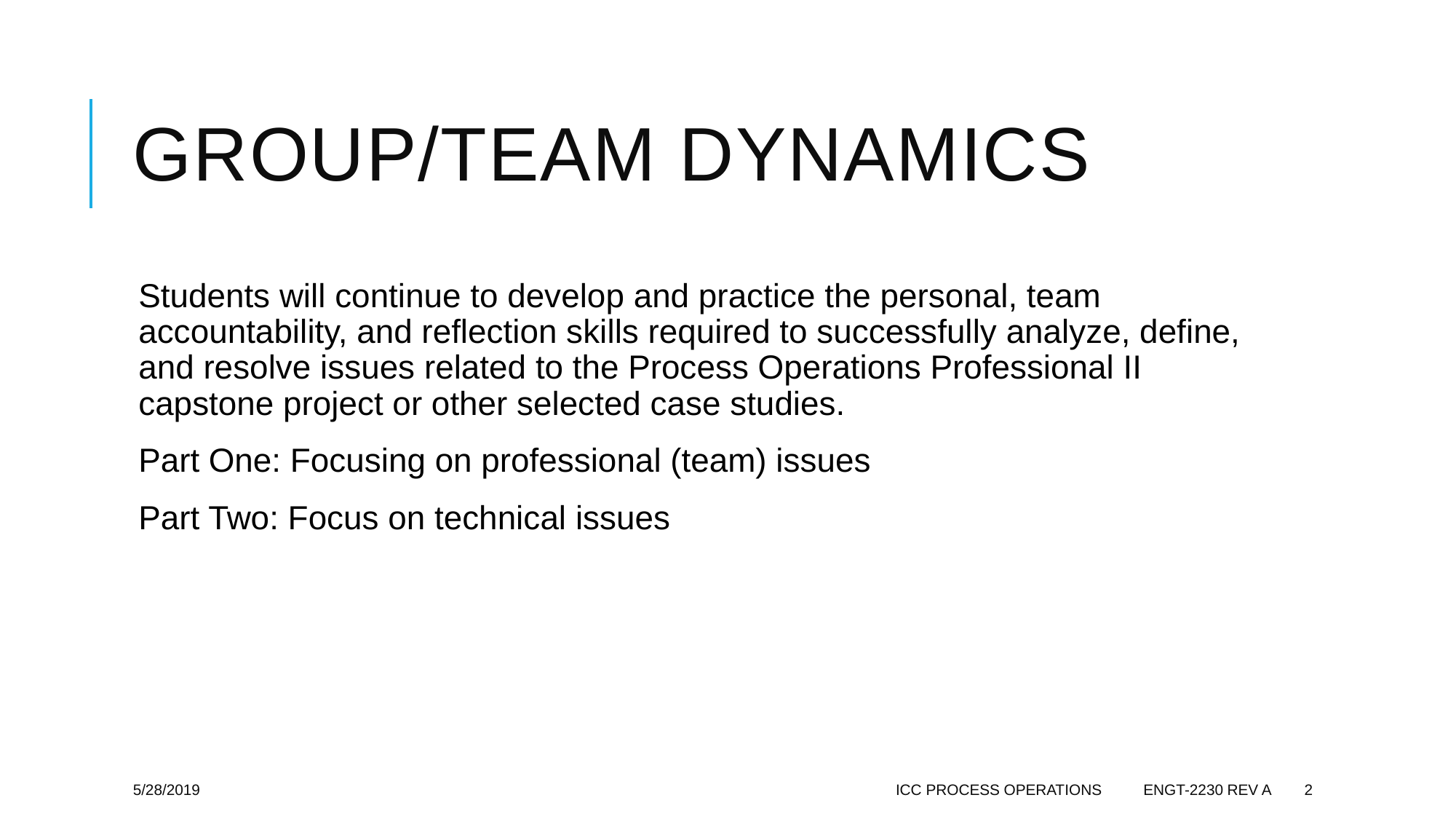

# Group/Team Dynamics
Students will continue to develop and practice the personal, team accountability, and reflection skills required to successfully analyze, define, and resolve issues related to the Process Operations Professional II capstone project or other selected case studies.
Part One: Focusing on professional (team) issues
Part Two: Focus on technical issues
5/28/2019
ICC Process Operations          ENGT-2230 Rev A
2